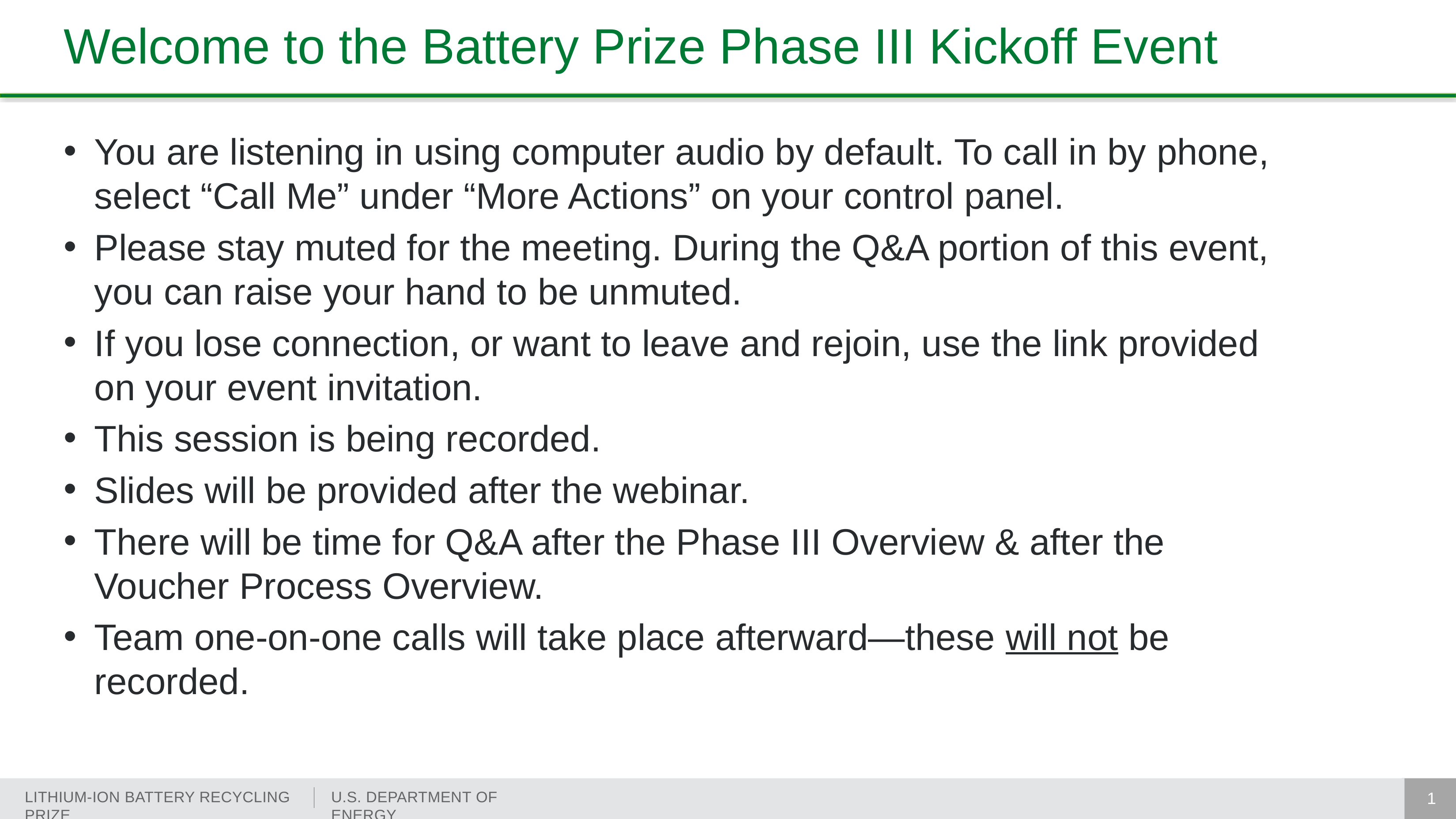

# Welcome to the Battery Prize Phase III Kickoff Event
You are listening in using computer audio by default. To call in by phone, select “Call Me” under “More Actions” on your control panel.
Please stay muted for the meeting. During the Q&A portion of this event, you can raise your hand to be unmuted.
If you lose connection, or want to leave and rejoin, use the link provided on your event invitation.
This session is being recorded.
Slides will be provided after the webinar.
There will be time for Q&A after the Phase III Overview & after the
Voucher Process Overview.
Team one-on-one calls will take place afterward—these will not be recorded.

1